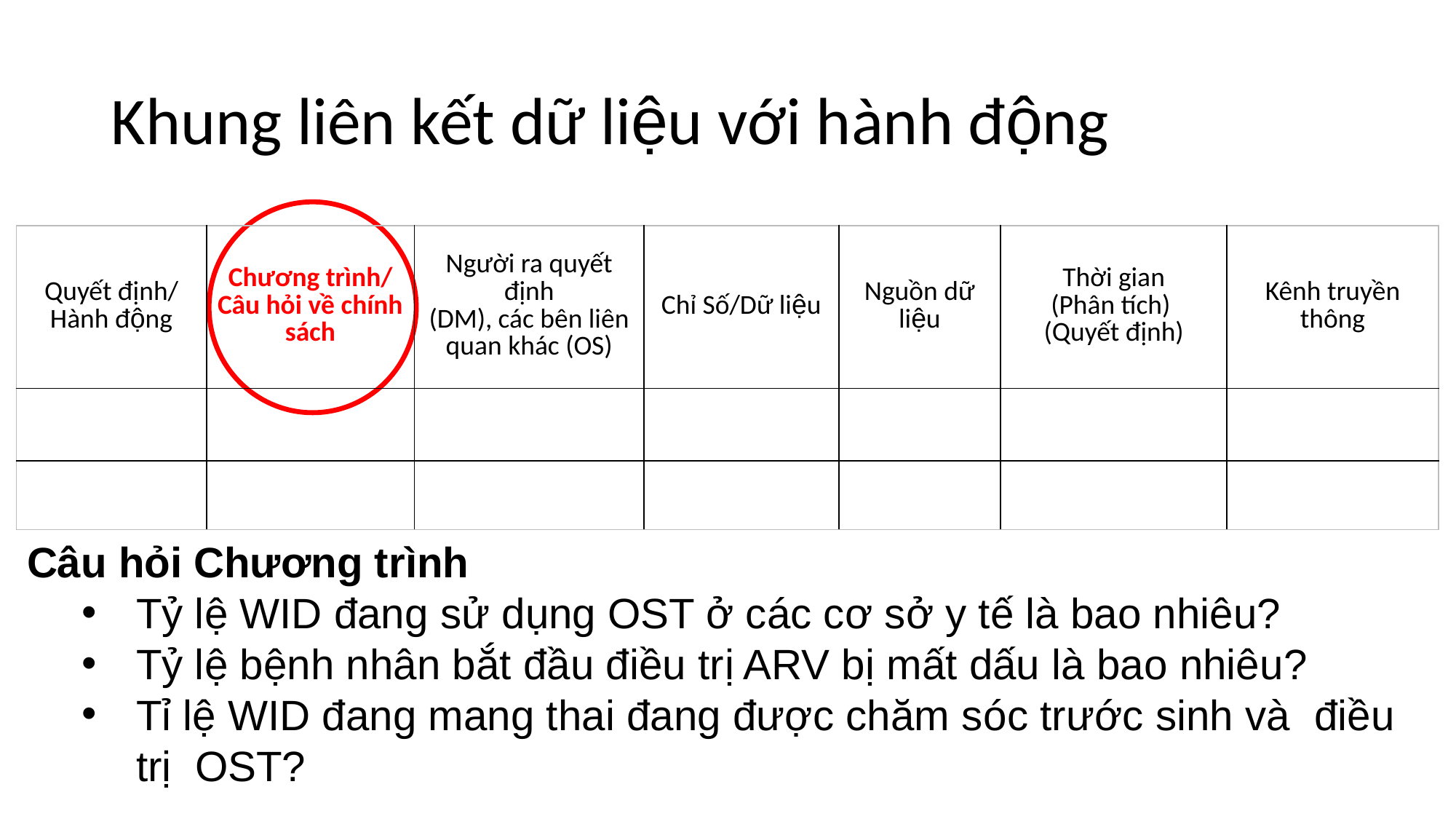

# Khung liên kết dữ liệu với hành động

| Quyết định/ Hành động | Chương trình/ Câu hỏi về chính sách | Người ra quyết định (DM), các bên liên quan khác (OS) | Chỉ Số/Dữ liệu | Nguồn dữ liệu | Thời gian (Phân tích) (Quyết định) | Kênh truyền thông |
| --- | --- | --- | --- | --- | --- | --- |
|  |  |  |  |  |  |  |
|  |  |  |  |  |  |  |
Câu hỏi Chương trình
Tỷ lệ WID đang sử dụng OST ở các cơ sở y tế là bao nhiêu?
Tỷ lệ bệnh nhân bắt đầu điều trị ARV bị mất dấu là bao nhiêu?
Tỉ lệ WID đang mang thai đang được chăm sóc trước sinh và  điều trị  OST?